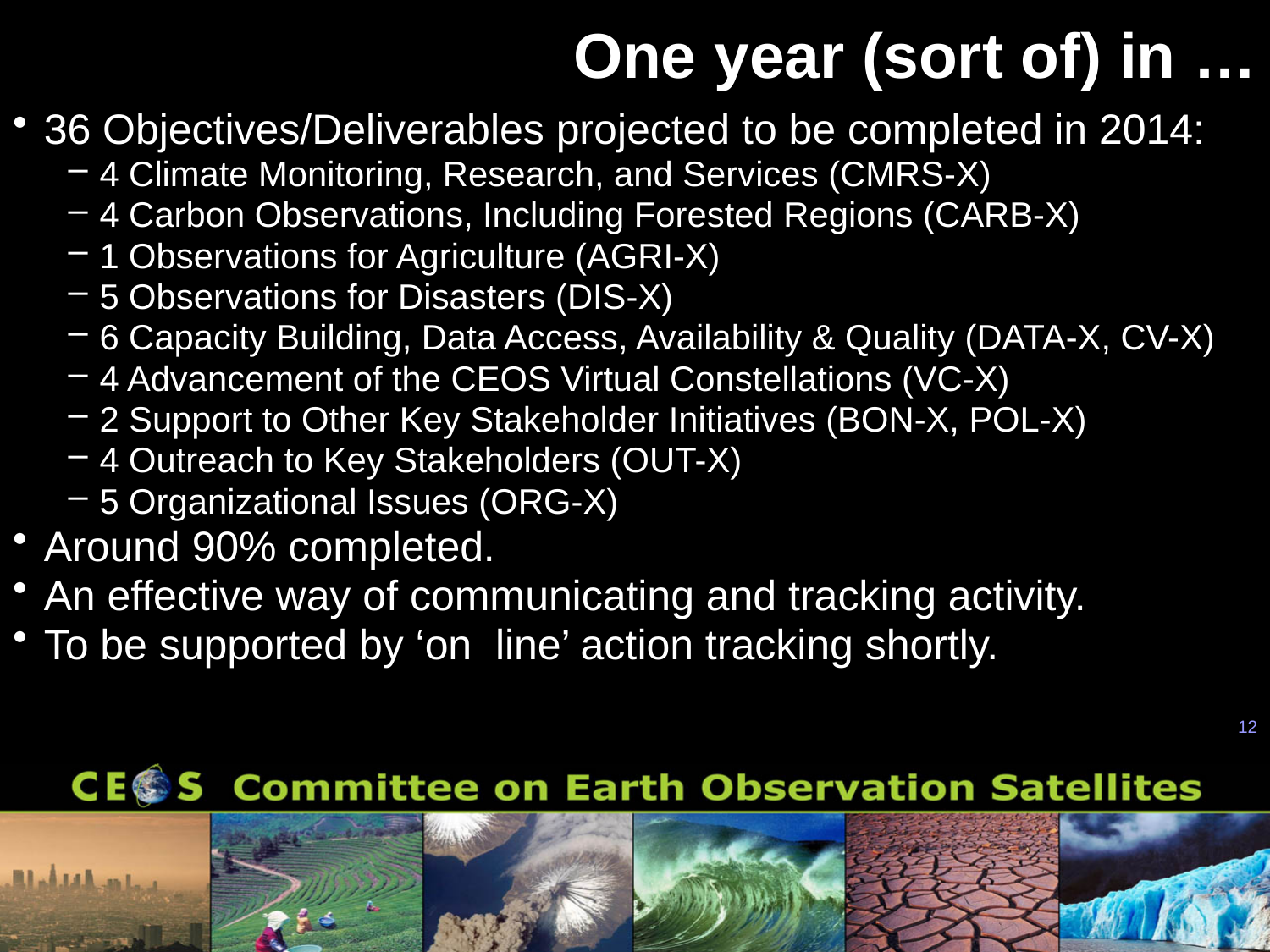

One year (sort of) in …
36 Objectives/Deliverables projected to be completed in 2014:
4 Climate Monitoring, Research, and Services (CMRS-X)
4 Carbon Observations, Including Forested Regions (CARB-X)
1 Observations for Agriculture (AGRI-X)
5 Observations for Disasters (DIS-X)
6 Capacity Building, Data Access, Availability & Quality (DATA-X, CV-X)
4 Advancement of the CEOS Virtual Constellations (VC-X)
2 Support to Other Key Stakeholder Initiatives (BON-X, POL-X)
4 Outreach to Key Stakeholders (OUT-X)
5 Organizational Issues (ORG-X)
Around 90% completed.
An effective way of communicating and tracking activity.
To be supported by ‘on  line’ action tracking shortly.

12